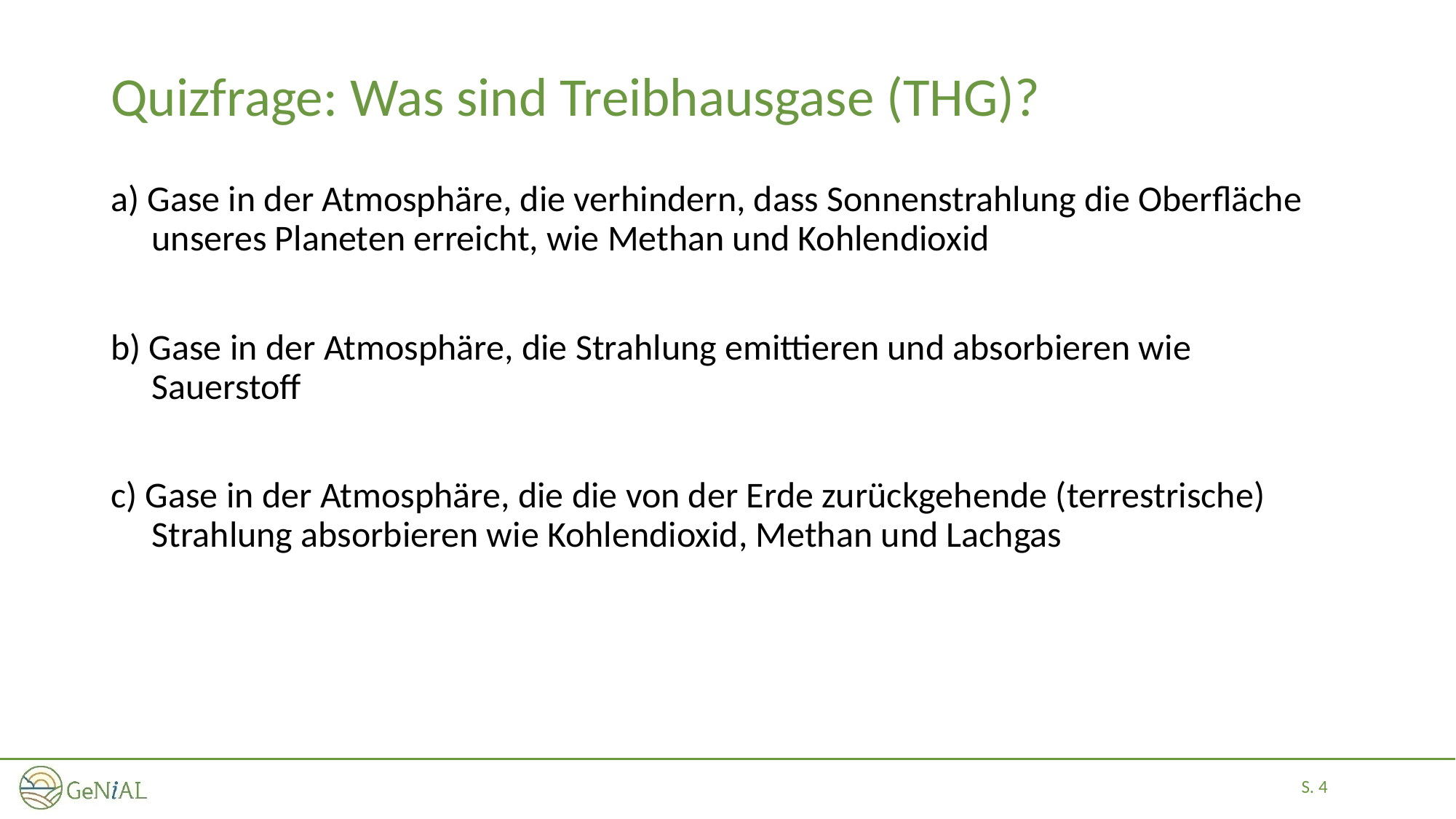

# Quizfrage: Was sind Treibhausgase (THG)?
a) Gase in der Atmosphäre, die verhindern, dass Sonnenstrahlung die Oberfläche
     unseres Planeten erreicht, wie Methan und Kohlendioxid

b) Gase in der Atmosphäre, die Strahlung emittieren und absorbieren wie
     Sauerstoff

c) Gase in der Atmosphäre, die die von der Erde zurückgehende (terrestrische)
     Strahlung absorbieren wie Kohlendioxid, Methan und Lachgas